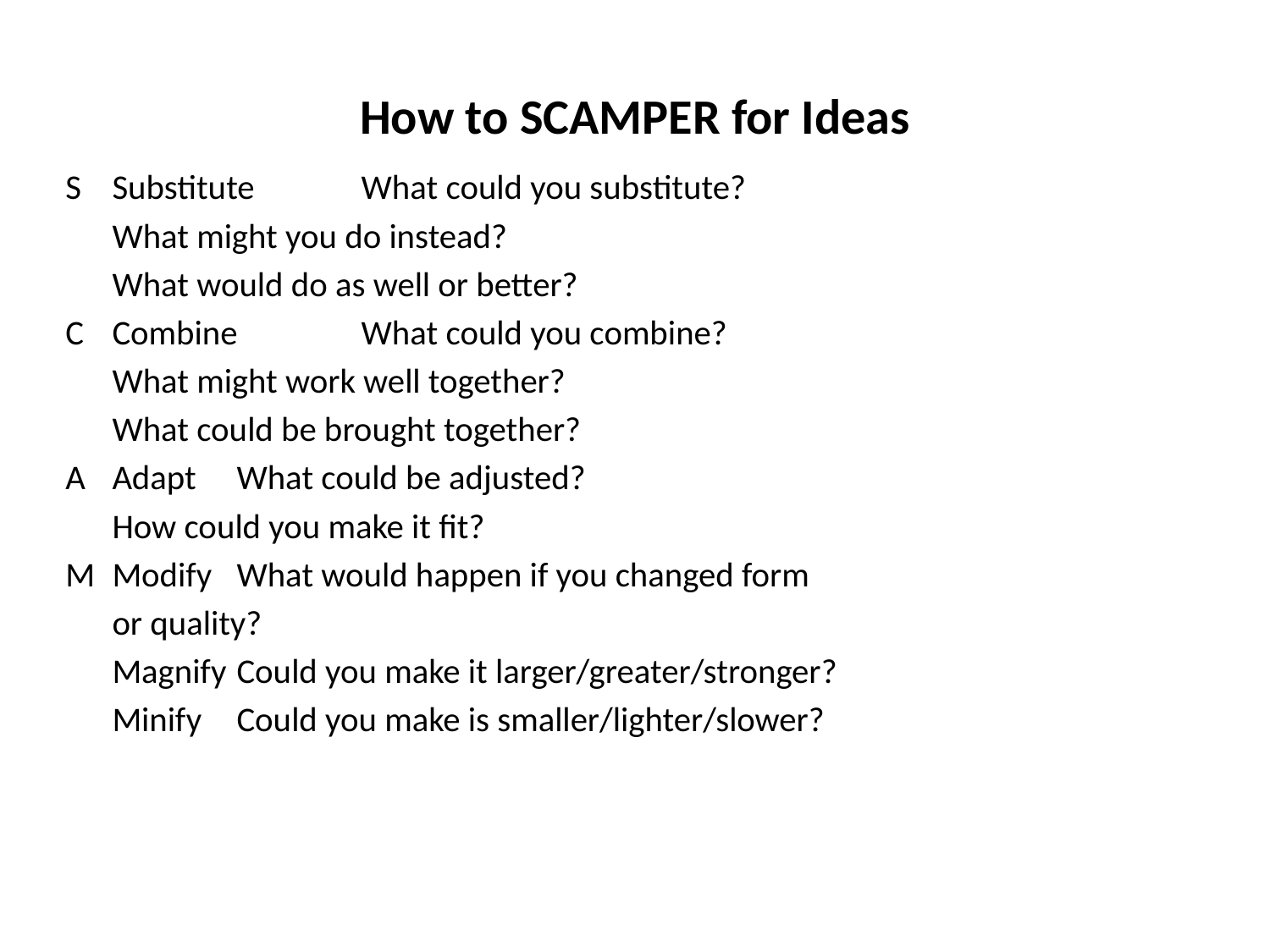

# How to SCAMPER for Ideas
S		Substitute		What could you substitute?
					What might you do instead?
					What would do as well or better?
C		Combine		What could you combine?
					What might work well together?
					What could be brought together?
A		Adapt			What could be adjusted?
					How could you make it fit?
M		Modify			What would happen if you changed form
					or quality?
		Magnify			Could you make it larger/greater/stronger?
		Minify			Could you make is smaller/lighter/slower?